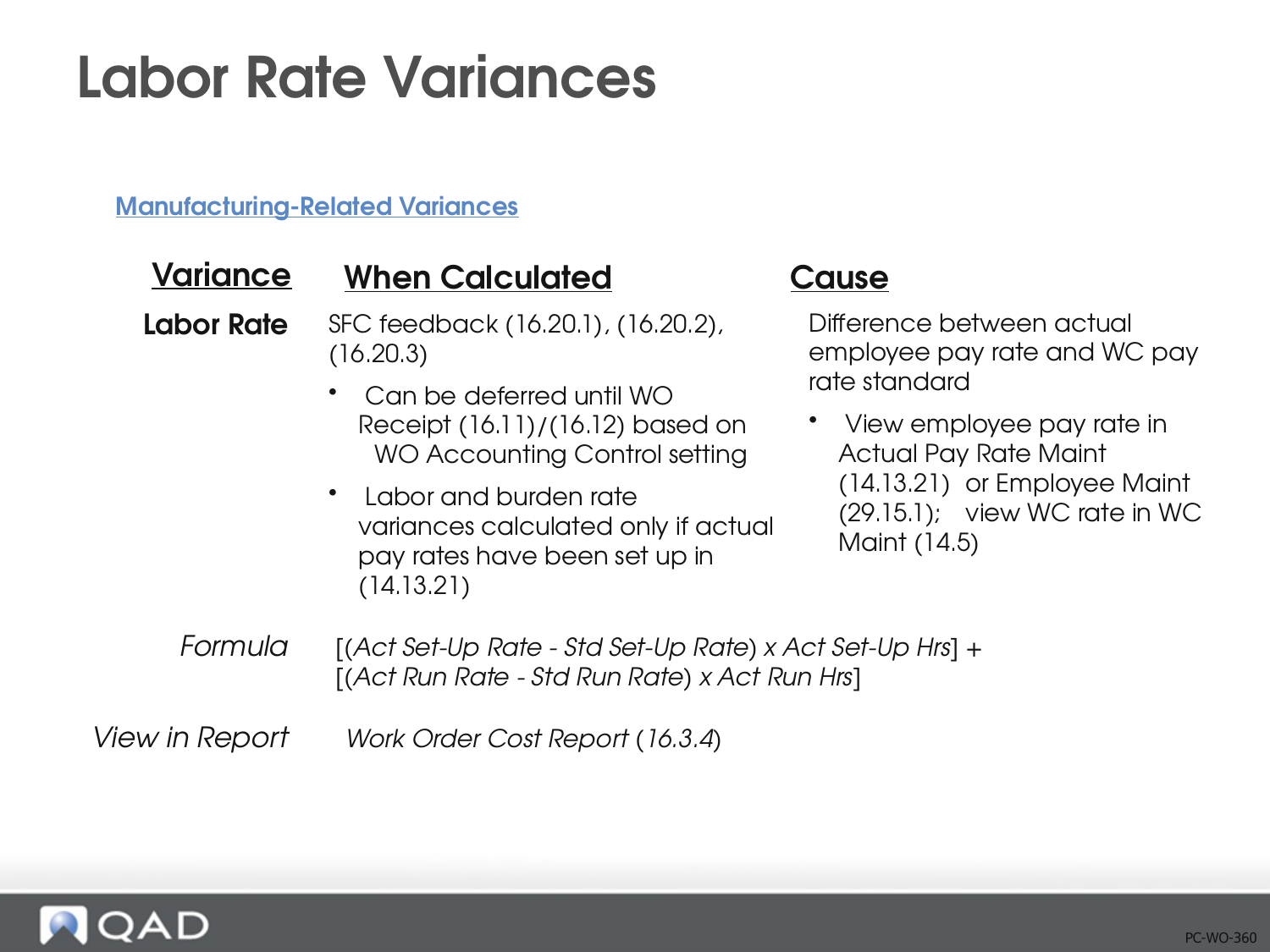

# Labor Rate Variances
Manufacturing-Related Variances
Variance
When Calculated
Cause
Labor Rate
Difference between actual employee pay rate and WC pay rate standard
 View employee pay rate in 	Actual Pay Rate Maint (14.13.21) 	or Employee Maint (29.15.1); 	view WC rate in WC Maint (14.5)
SFC feedback (16.20.1), (16.20.2), (16.20.3)
 Can be deferred until WO 	Receipt (16.11)/(16.12) based on    	WO Accounting Control setting
 Labor and burden rate	variances calculated only if actual pay rates have been set up in 	(14.13.21)
Formula
[(Act Set-Up Rate - Std Set-Up Rate) x Act Set-Up Hrs] +
[(Act Run Rate - Std Run Rate) x Act Run Hrs]
View in Report
Work Order Cost Report (16.3.4)
PC-WO-360